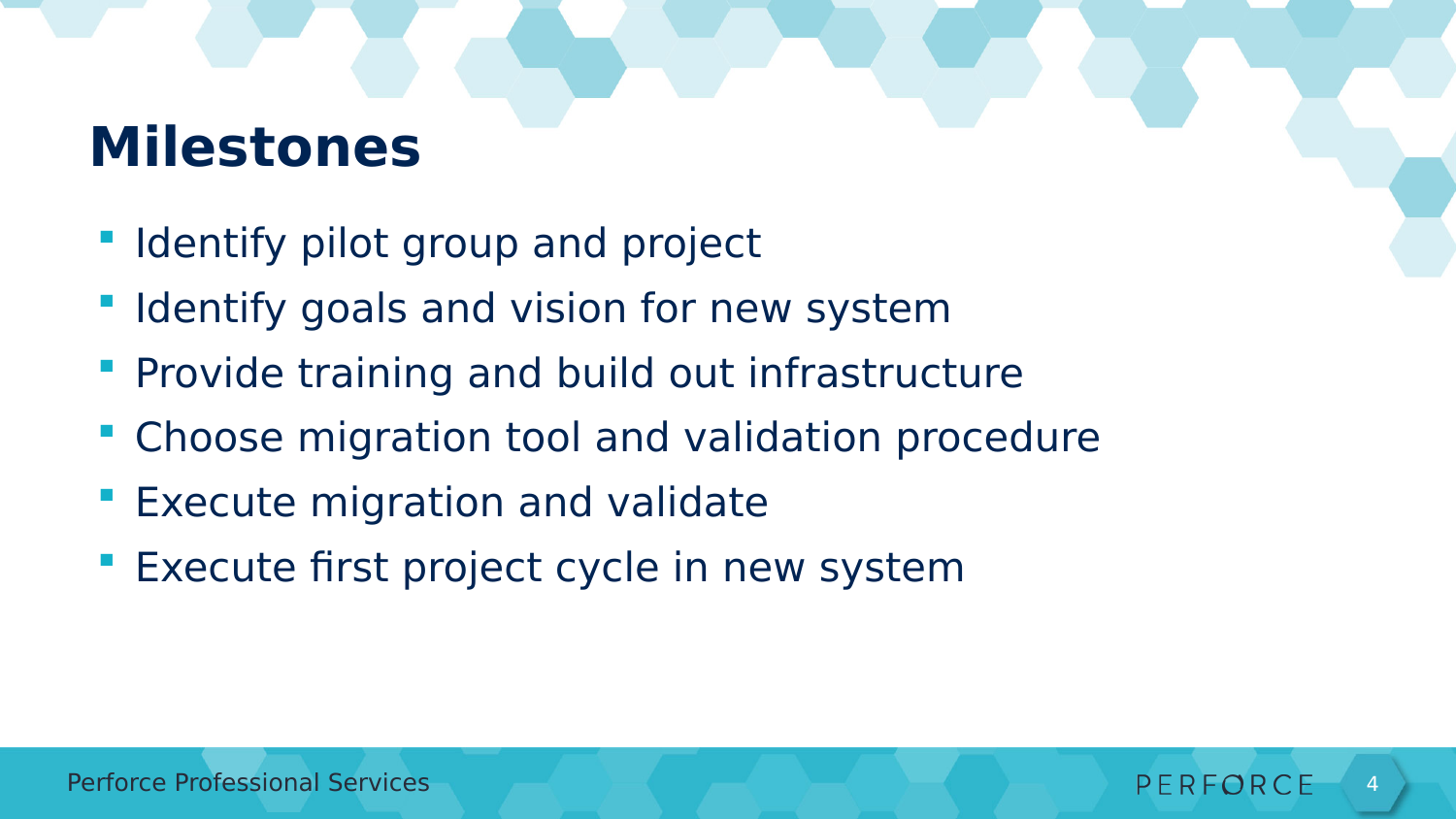

# Milestones
Identify pilot group and project
Identify goals and vision for new system
Provide training and build out infrastructure
Choose migration tool and validation procedure
Execute migration and validate
Execute first project cycle in new system